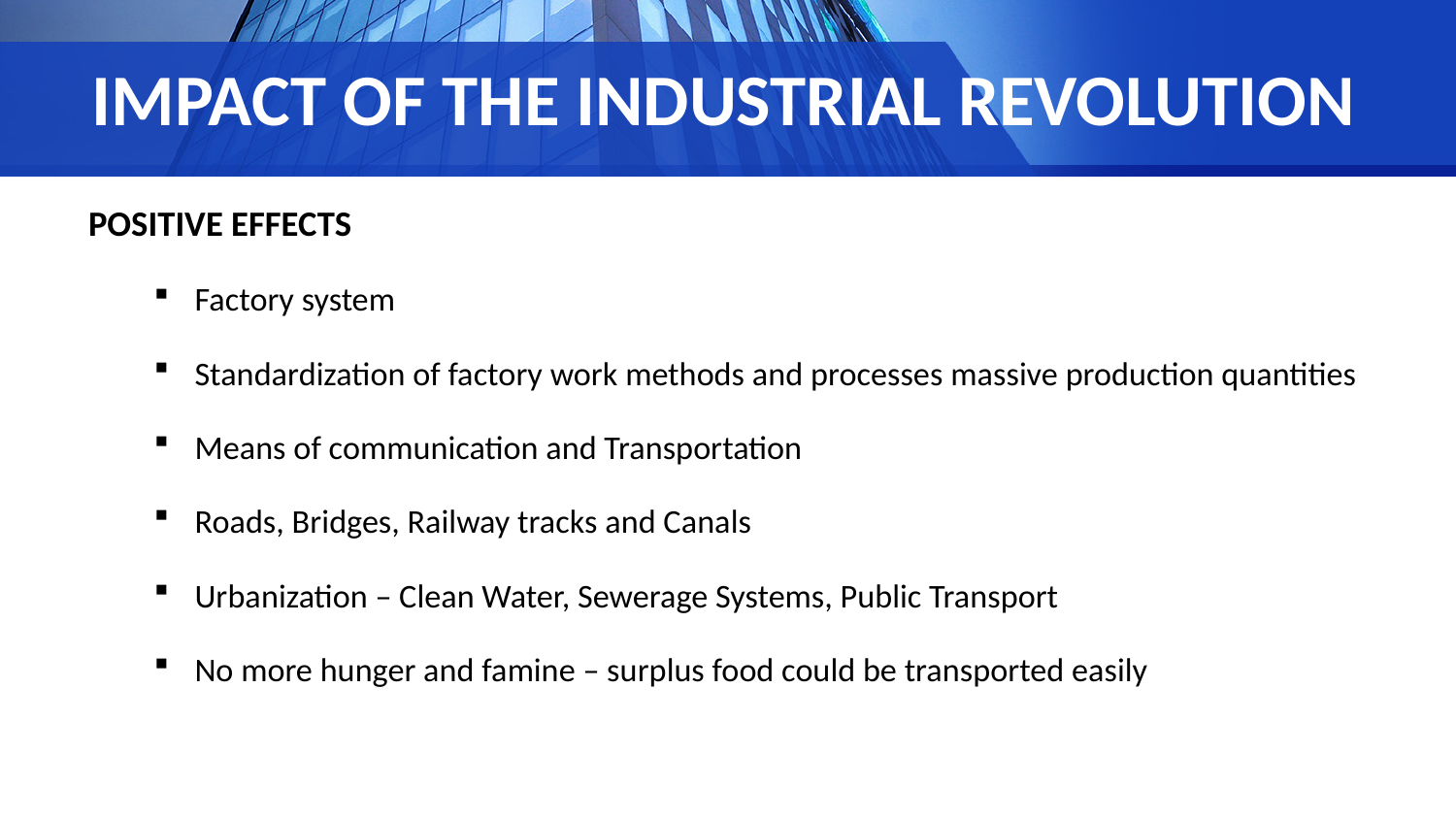

# IMPACT OF THE INDUSTRIAL REVOLUTION
POSITIVE EFFECTS
Factory system
Standardization of factory work methods and processes massive production quantities
Means of communication and Transportation
Roads, Bridges, Railway tracks and Canals
Urbanization – Clean Water, Sewerage Systems, Public Transport
No more hunger and famine – surplus food could be transported easily